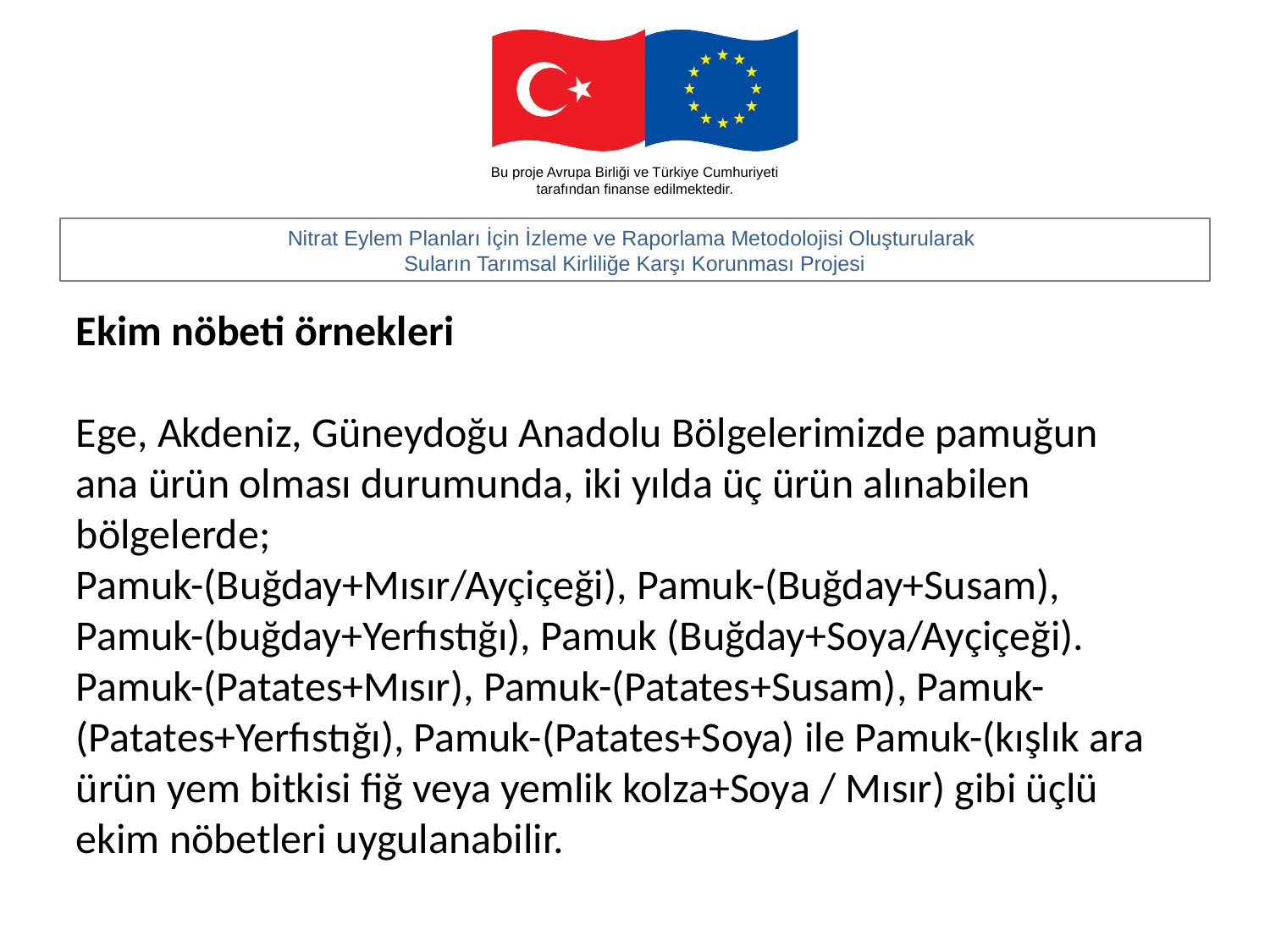

Ekim nöbeti örnekleri

Ege, Akdeniz, Güneydoğu Anadolu Bölgelerimizde pamuğun ana ürün olması durumunda, iki yılda üç ürün alınabilen bölgelerde;
Pamuk-(Buğday+Mısır/Ayçiçeği), Pamuk-(Buğday+Susam), Pamuk-(buğday+Yerfıstığı), Pamuk (Buğday+Soya/Ayçiçeği). Pamuk-(Patates+Mısır), Pamuk-(Patates+Susam), Pamuk-(Patates+Yerfıstığı), Pamuk-(Patates+Soya) ile Pamuk-(kışlık ara ürün yem bitkisi fiğ veya yemlik kolza+Soya / Mısır) gibi üçlü ekim nöbetleri uygulanabilir.